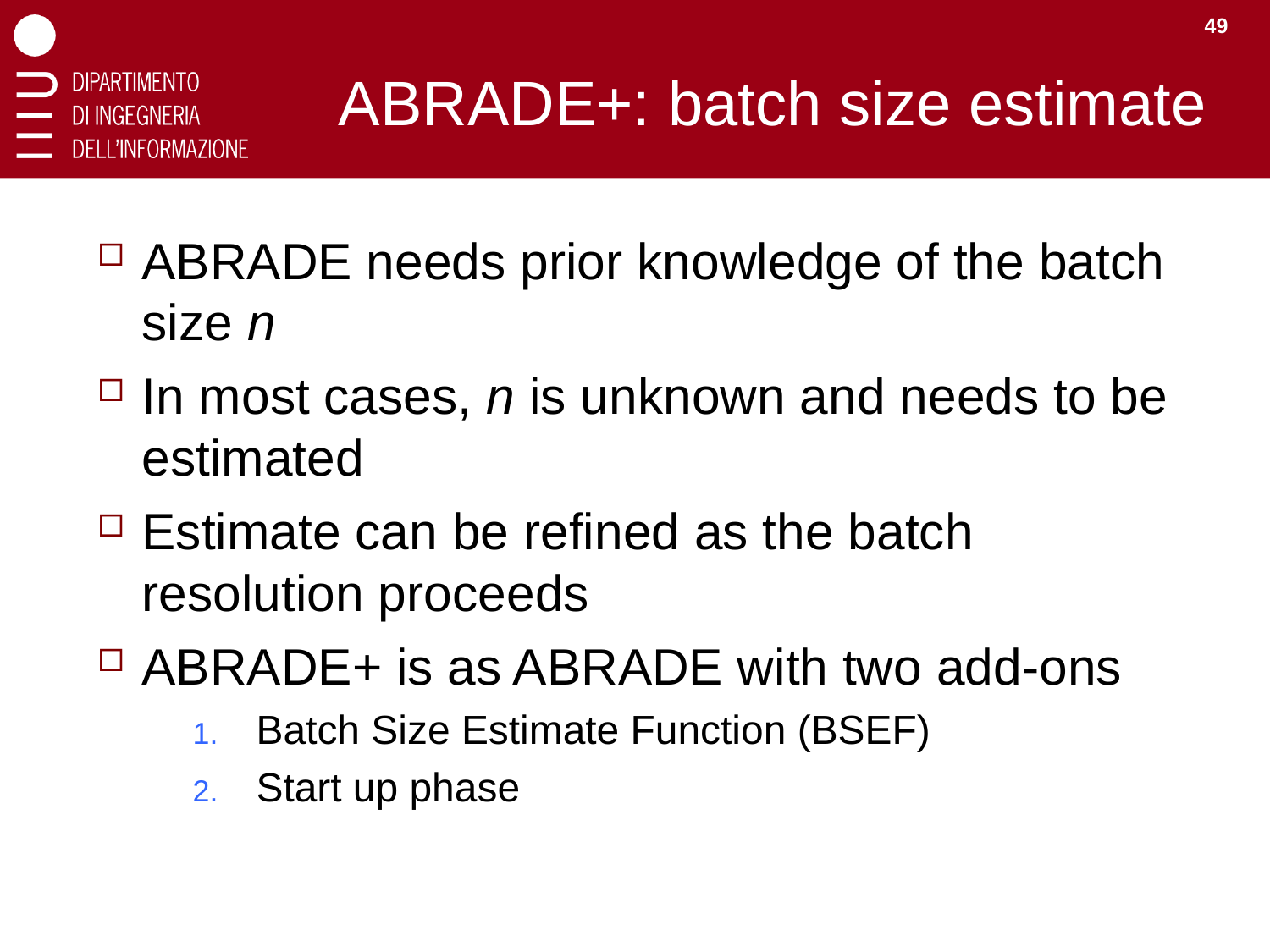

49
# ABRADE+: batch size estimate
ABRADE needs prior knowledge of the batch size n
In most cases, n is unknown and needs to be estimated
Estimate can be refined as the batch resolution proceeds
ABRADE+ is as ABRADE with two add-ons
Batch Size Estimate Function (BSEF)
Start up phase